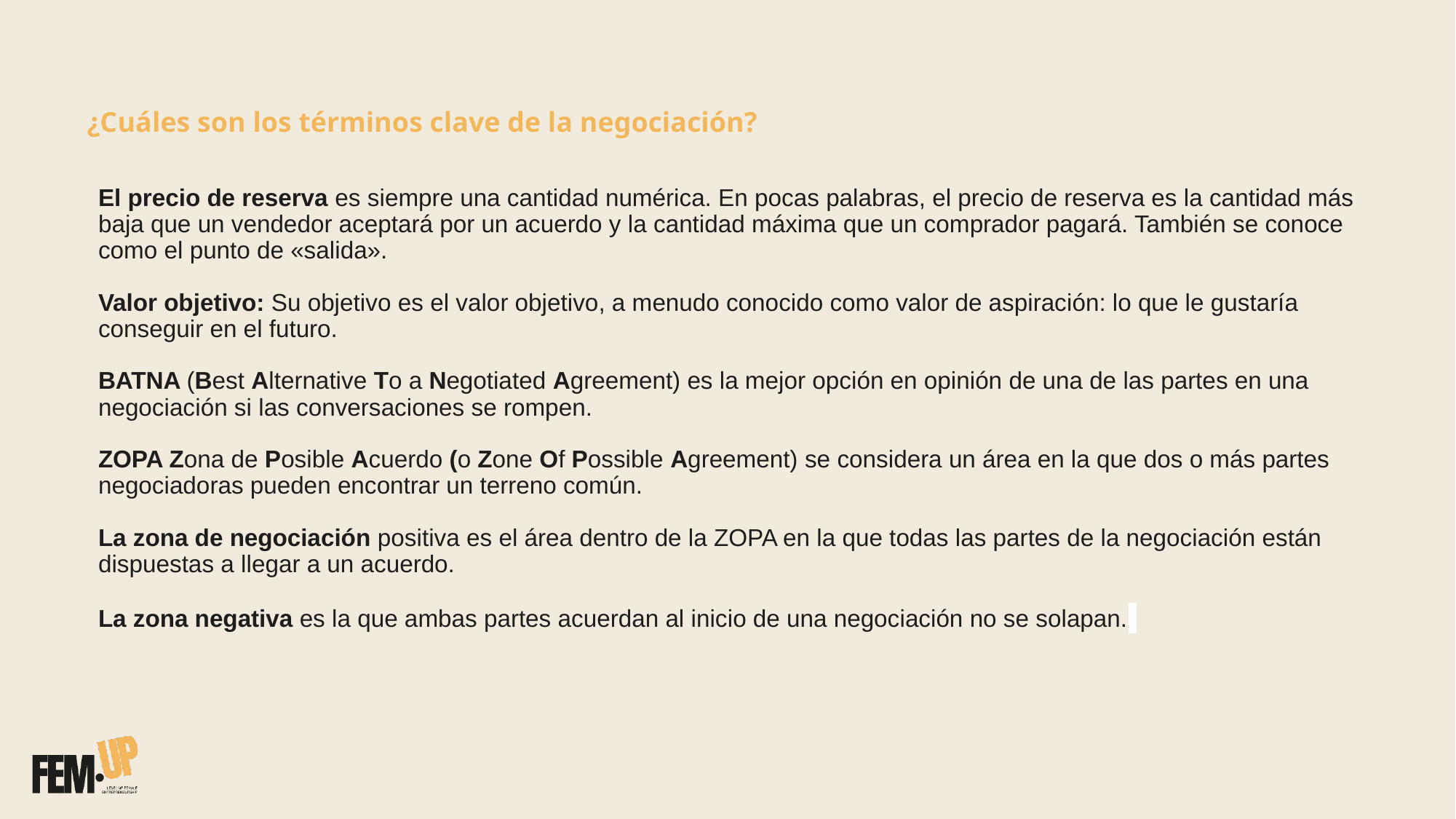

¿Cuáles son los términos clave de la negociación?
# El precio de reserva es siempre una cantidad numérica. En pocas palabras, el precio de reserva es la cantidad más baja que un vendedor aceptará por un acuerdo y la cantidad máxima que un comprador pagará. También se conoce como el punto de «salida». Valor objetivo: Su objetivo es el valor objetivo, a menudo conocido como valor de aspiración: lo que le gustaría conseguir en el futuro. BATNA (Best Alternative To a Negotiated Agreement) es la mejor opción en opinión de una de las partes en una negociación si las conversaciones se rompen. ZOPA Zona de Posible Acuerdo (o Zone Of Possible Agreement) se considera un área en la que dos o más partes negociadoras pueden encontrar un terreno común. La zona de negociación positiva es el área dentro de la ZOPA en la que todas las partes de la negociación están dispuestas a llegar a un acuerdo. La zona negativa es la que ambas partes acuerdan al inicio de una negociación no se solapan.